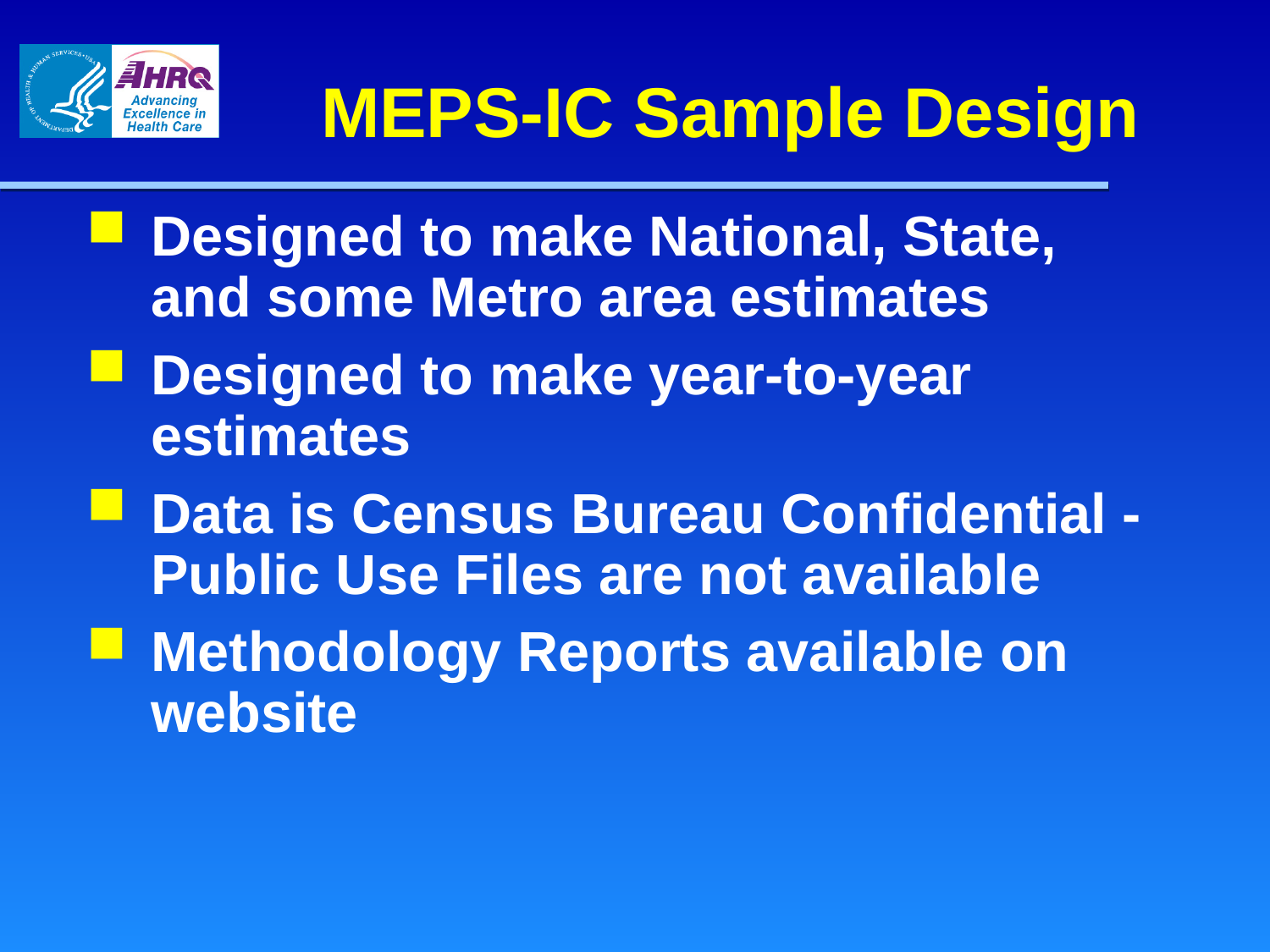

# MEPS-IC Sample Design
Designed to make National, State, and some Metro area estimates
Designed to make year-to-year estimates
Data is Census Bureau Confidential - Public Use Files are not available
Methodology Reports available on website